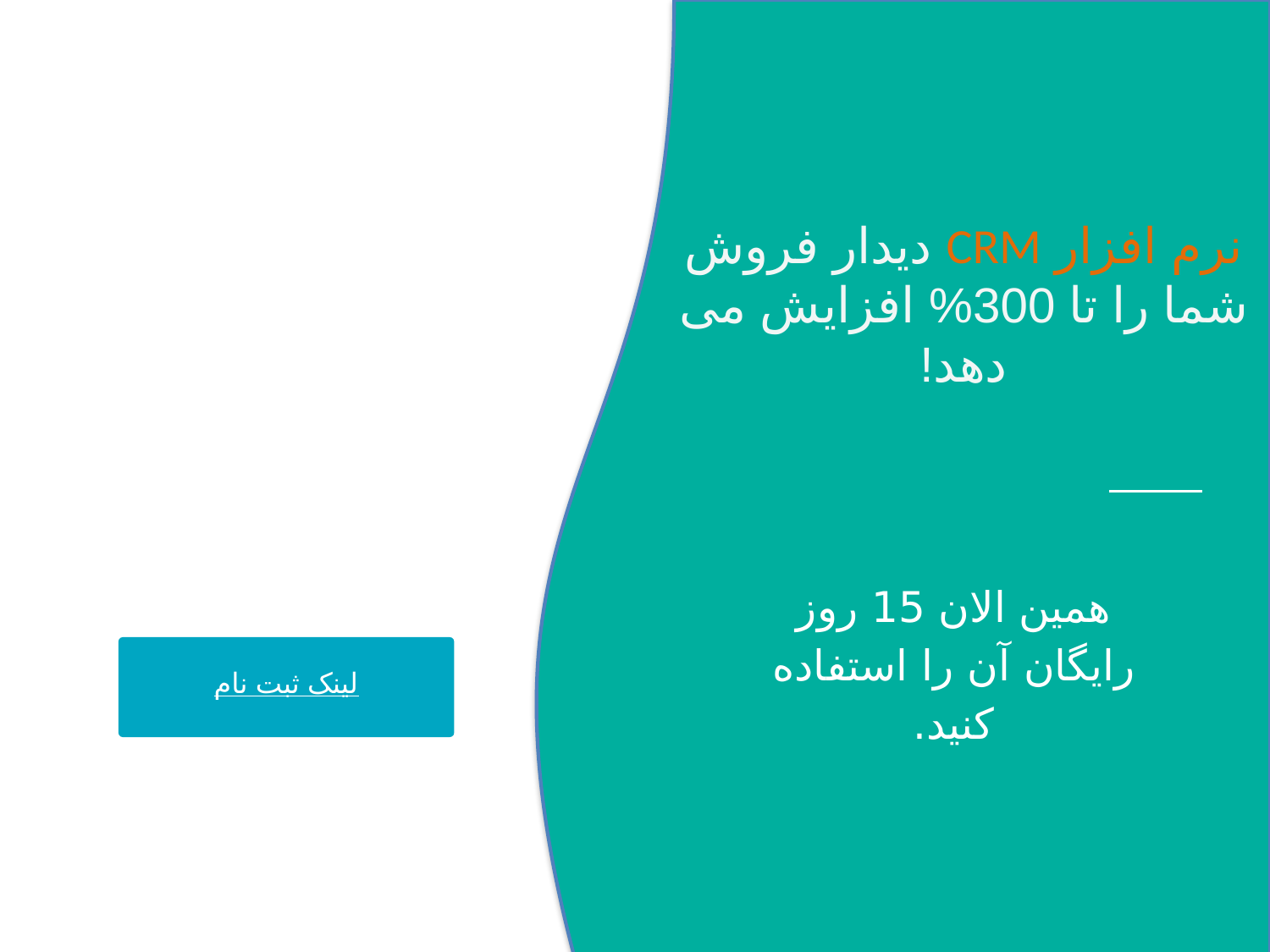

نرم افزار CRM دیدار فروش شما را تا 300% افزایش می دهد!

همین الان 15 روز رایگان آن را استفاده کنید.

لینک ثبت نام